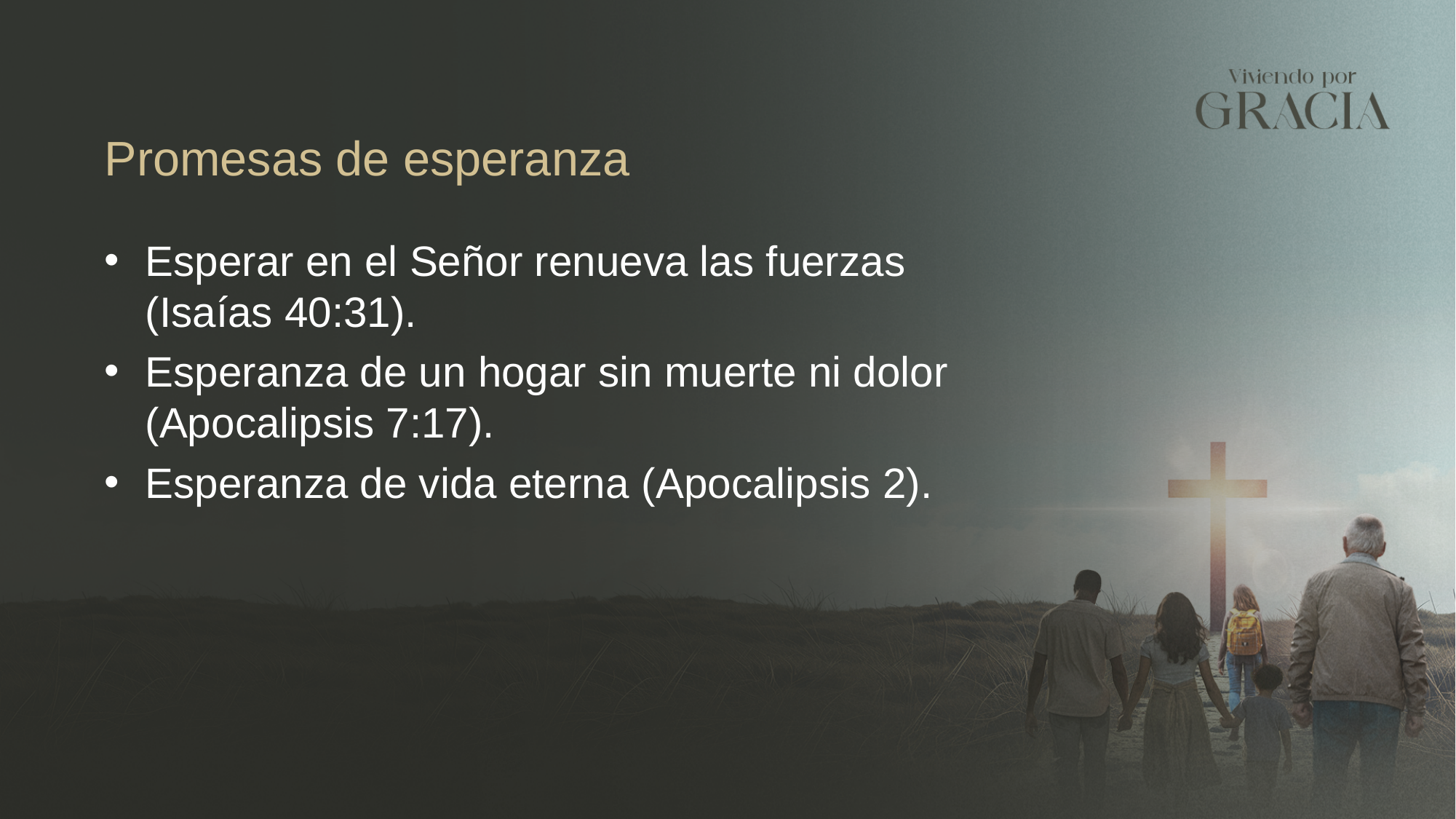

Promesas de esperanza
Esperar en el Señor renueva las fuerzas  (Isaías 40:31).
Esperanza de un hogar sin muerte ni dolor (Apocalipsis 7:17).
Esperanza de vida eterna (Apocalipsis 2).